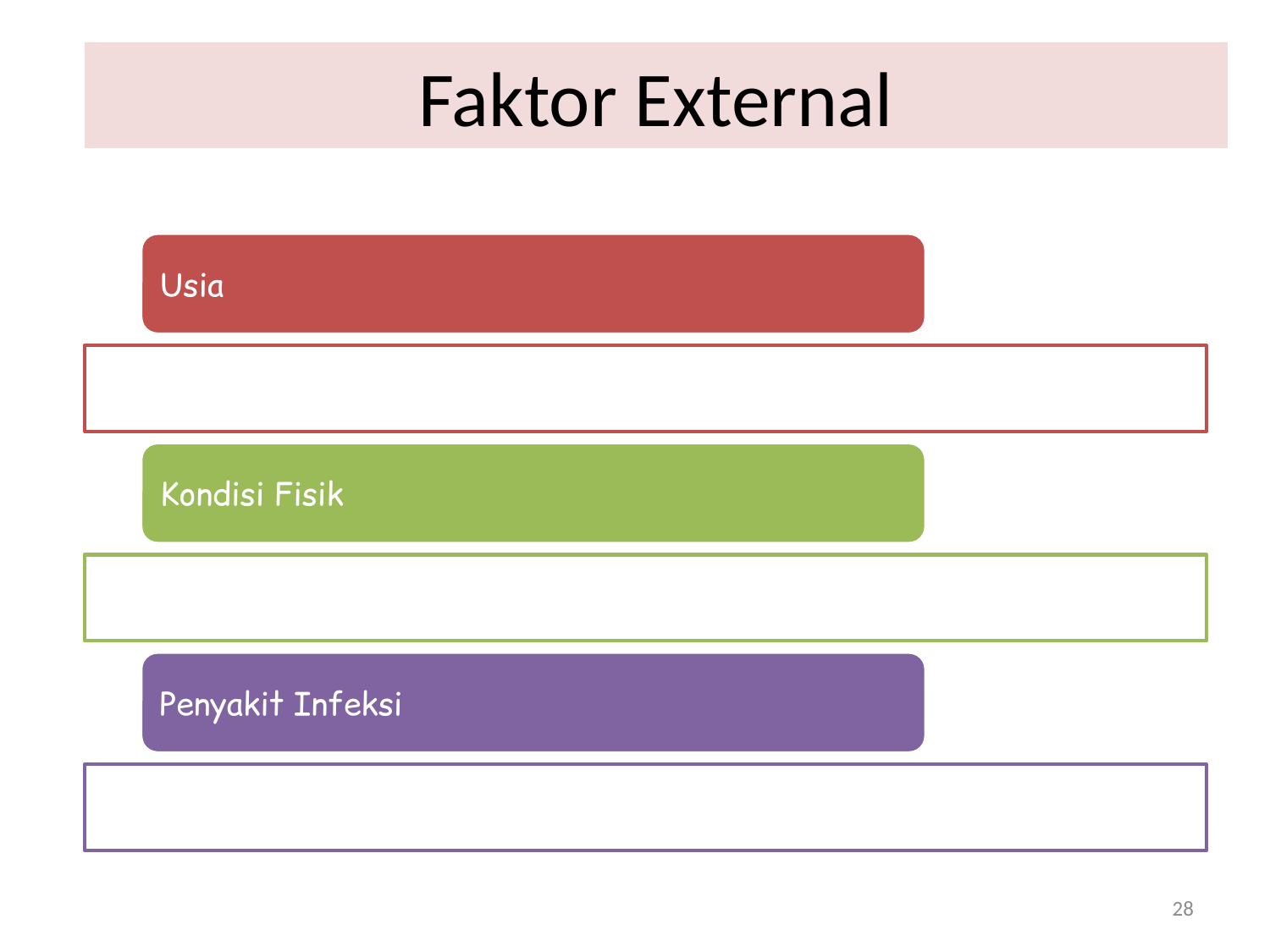

#
Faktor External
Usia
Kondisi Fisik
Penyakit Infeksi
28